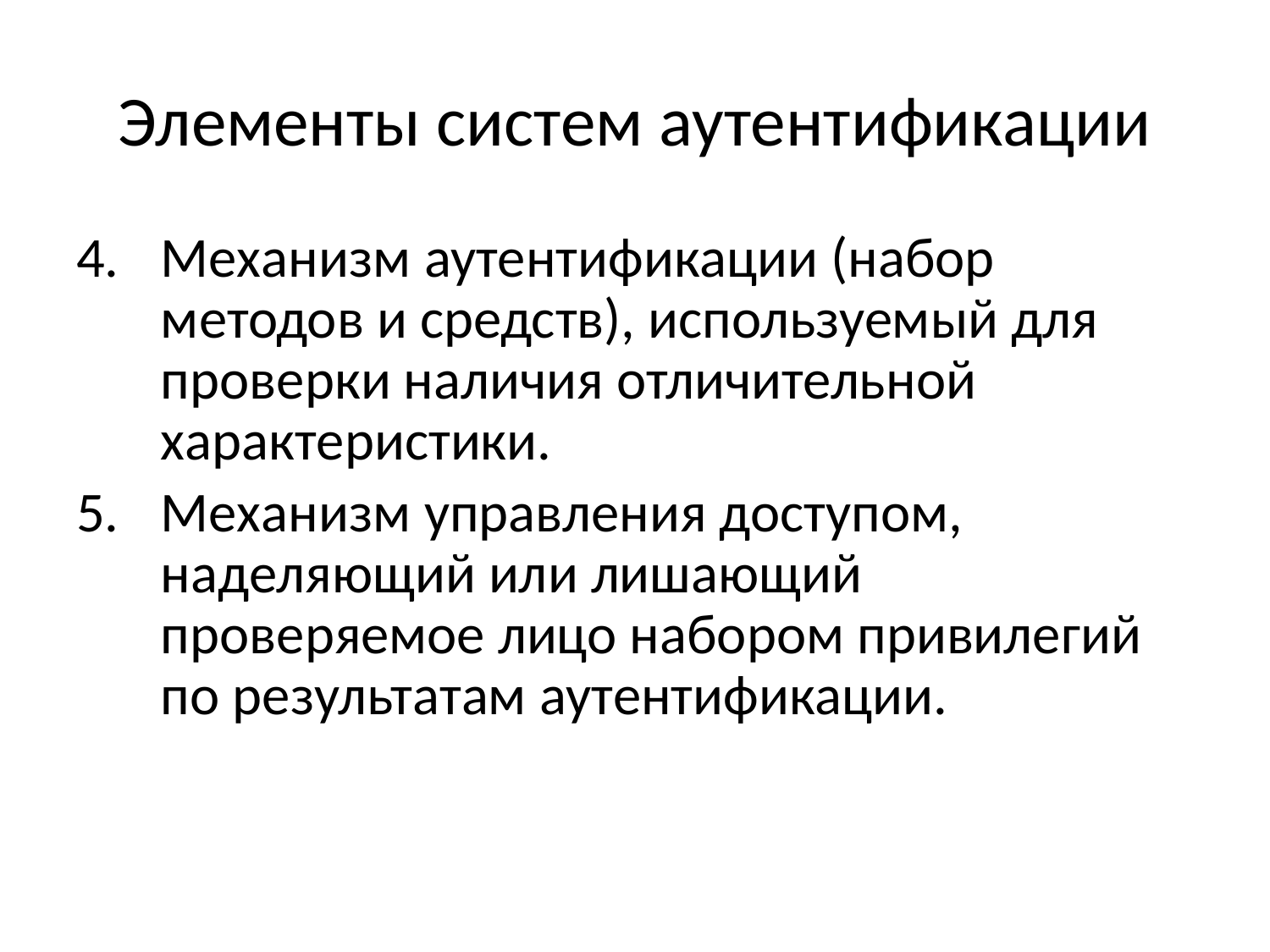

# Элементы систем аутентификации
Механизм аутентификации (набор методов и средств), используемый для проверки наличия отличительной характеристики.
Механизм управления доступом, наделяющий или лишающий проверяемое лицо набором привилегий по результатам аутентификации.